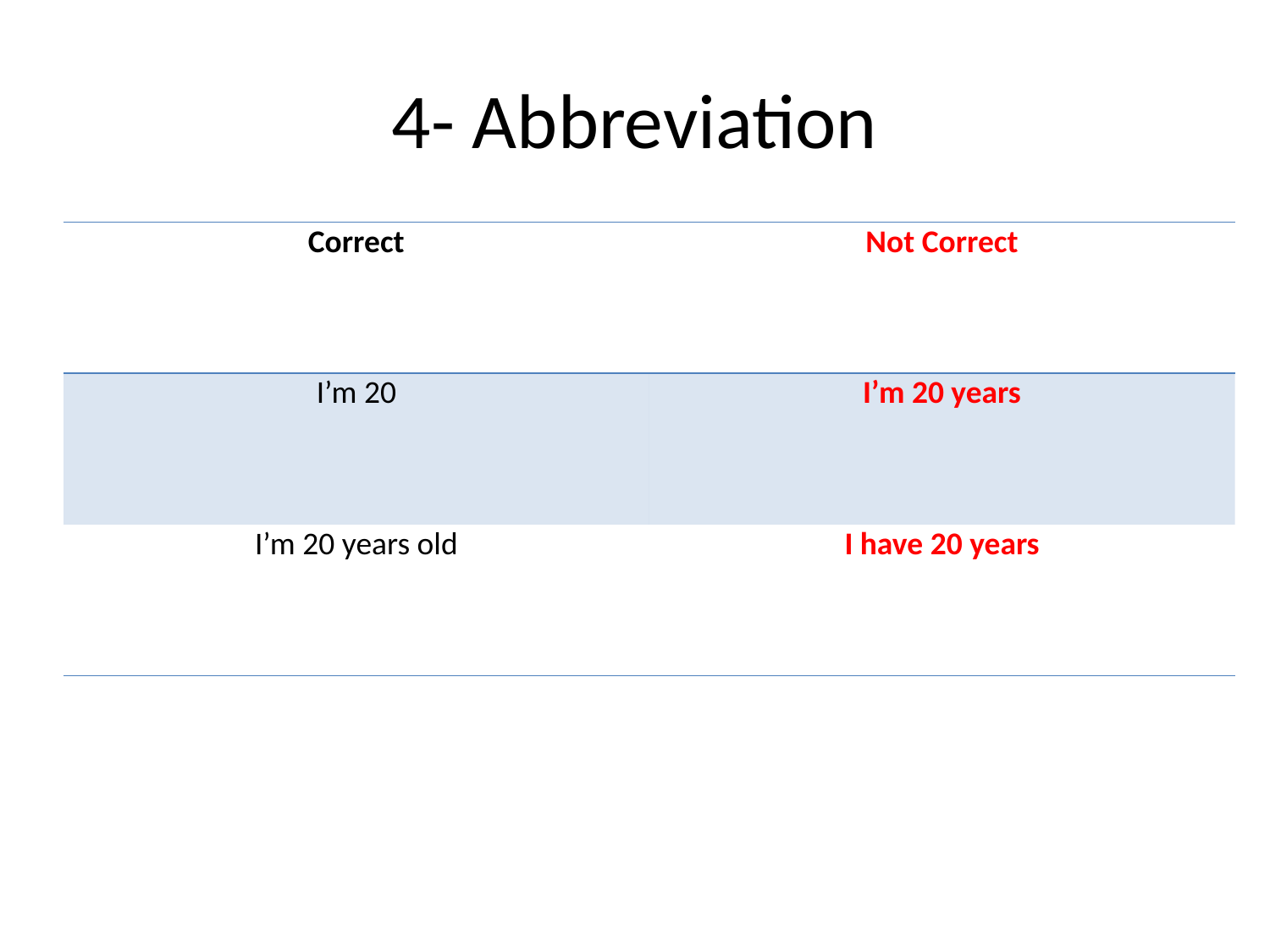

# 4- Abbreviation
| Correct | Not Correct |
| --- | --- |
| I’m 20 | I’m 20 years |
| I’m 20 years old | I have 20 years |